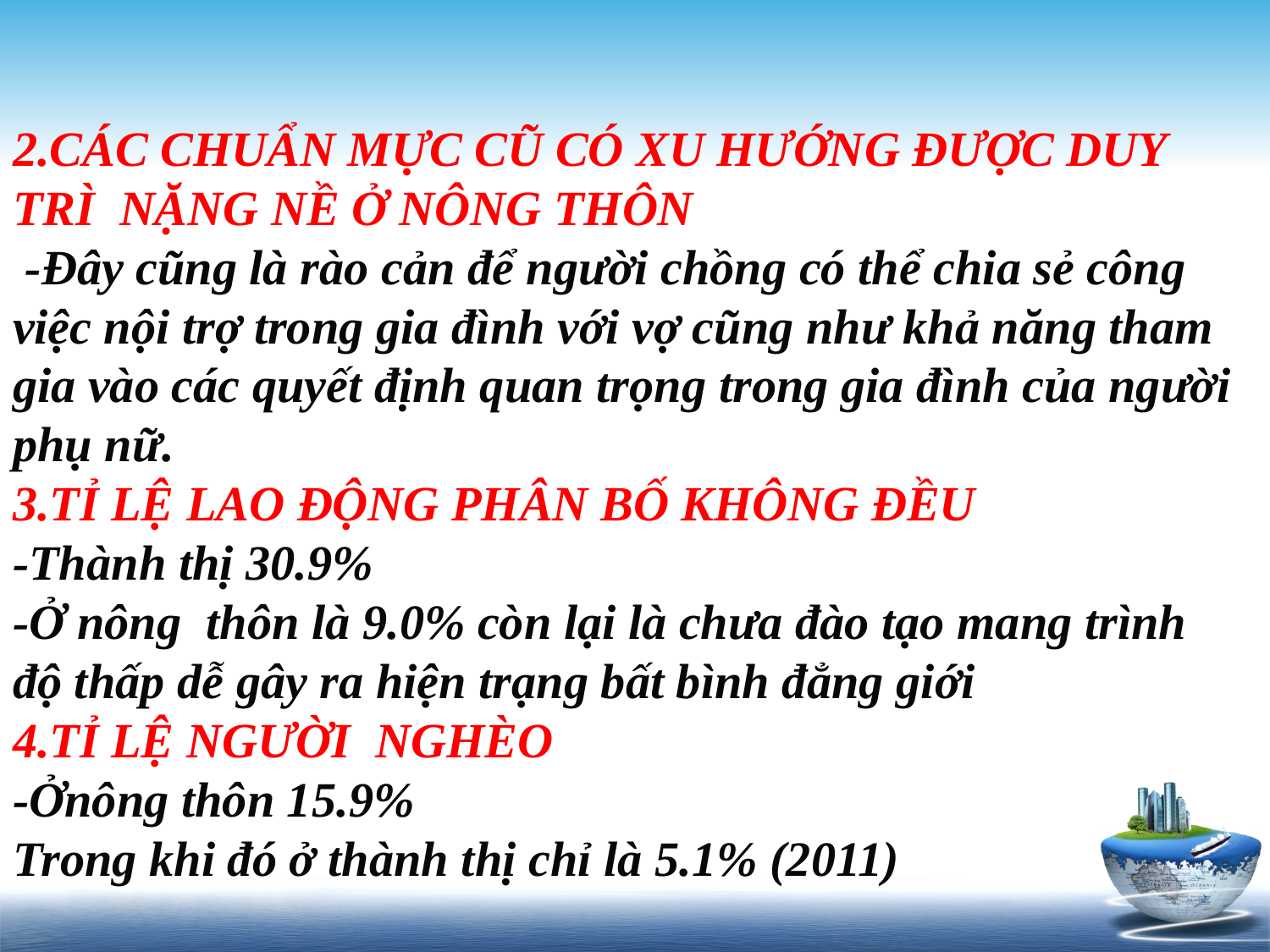

# 2.CÁC CHUẨN MỰC CŨ CÓ XU HƯỚNG ĐƯỢC DUY TRÌ  NẶNG NỀ Ở NÔNG THÔN -Đây cũng là rào cản để người chồng có thể chia sẻ công việc nội trợ trong gia đình với vợ cũng như khả năng tham gia vào các quyết định quan trọng trong gia đình của người phụ nữ. 3.TỈ LỆ LAO ĐỘNG PHÂN BỐ KHÔNG ĐỀU -Thành thị 30.9% -Ở nông  thôn là 9.0% còn lại là chưa đào tạo mang trình  độ thấp dễ gây ra hiện trạng bất bình đẳng giới 4.TỈ LỆ NGƯỜI  NGHÈO -Ởnông thôn 15.9% Trong khi đó ở thành thị chỉ là 5.1% (2011)